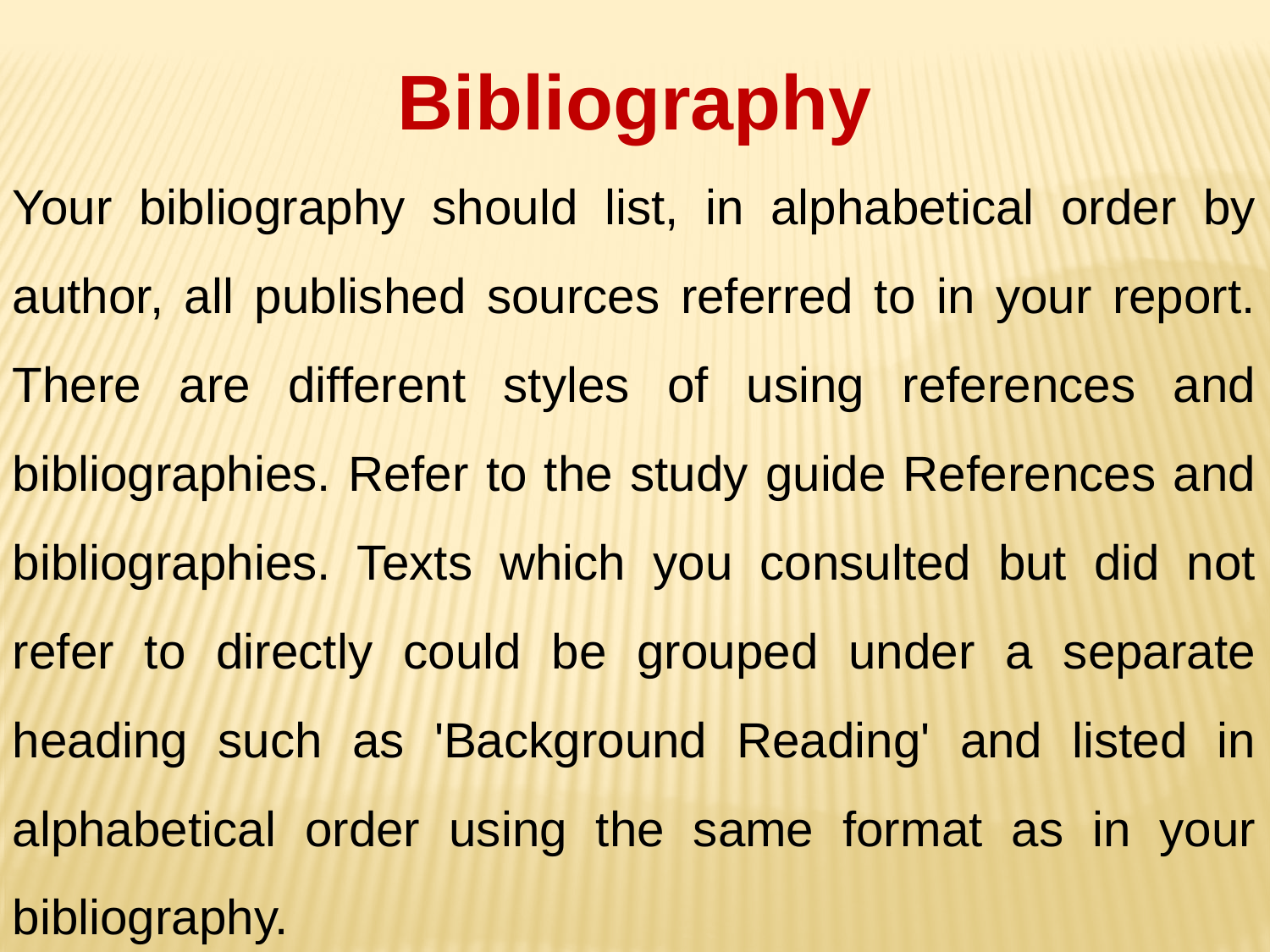

Bibliography
Your bibliography should list, in alphabetical order by author, all published sources referred to in your report. There are different styles of using references and bibliographies. Refer to the study guide References and bibliographies. Texts which you consulted but did not refer to directly could be grouped under a separate heading such as 'Background Reading' and listed in alphabetical order using the same format as in your bibliography.